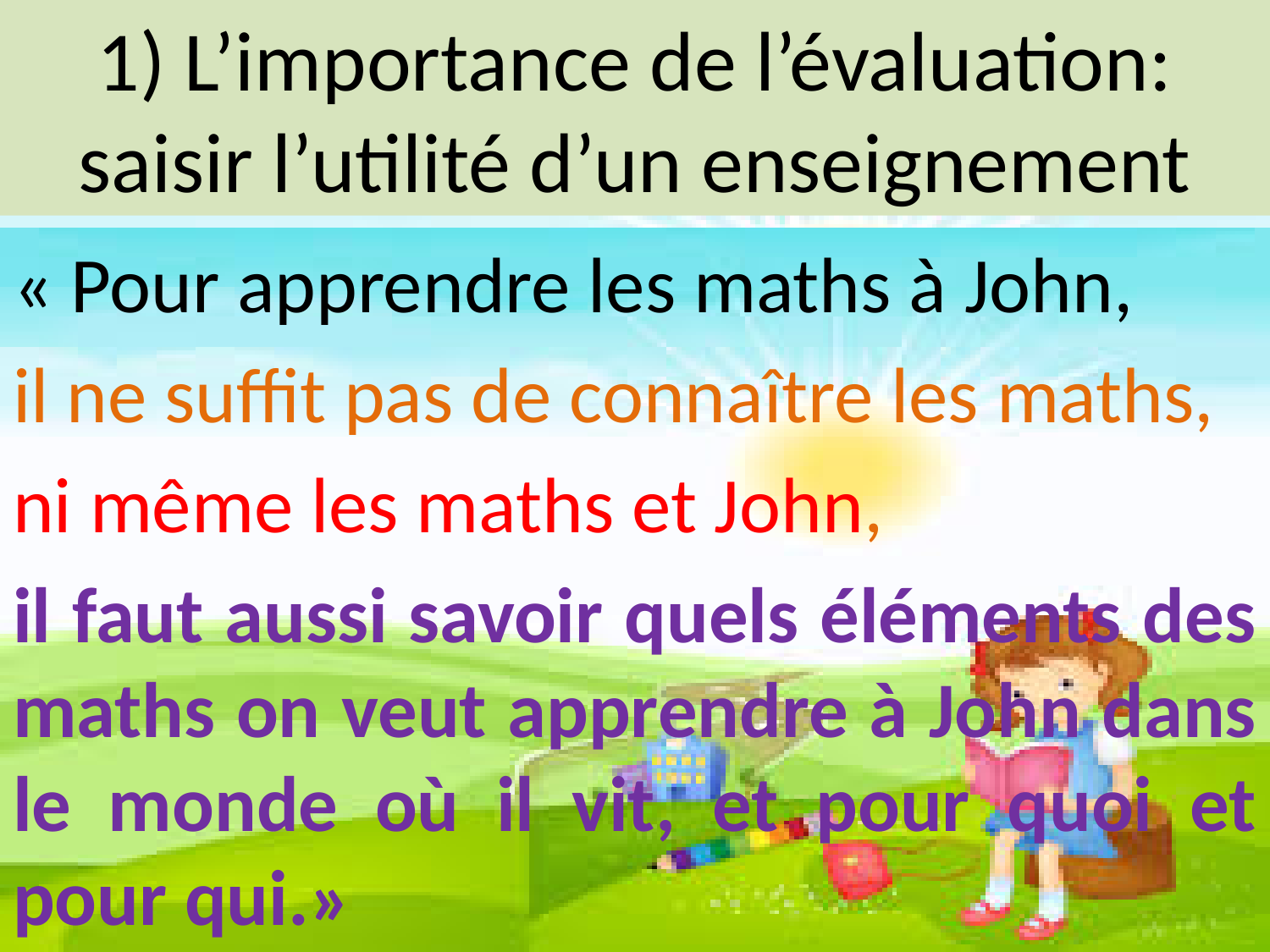

1) L’importance de l’évaluation:
 saisir l’utilité d’un enseignement
« Pour apprendre les maths à John,
il ne suffit pas de connaître les maths,
ni même les maths et John,
il faut aussi savoir quels éléments des maths on veut apprendre à John dans le monde où il vit, et pour quoi et pour qui.»